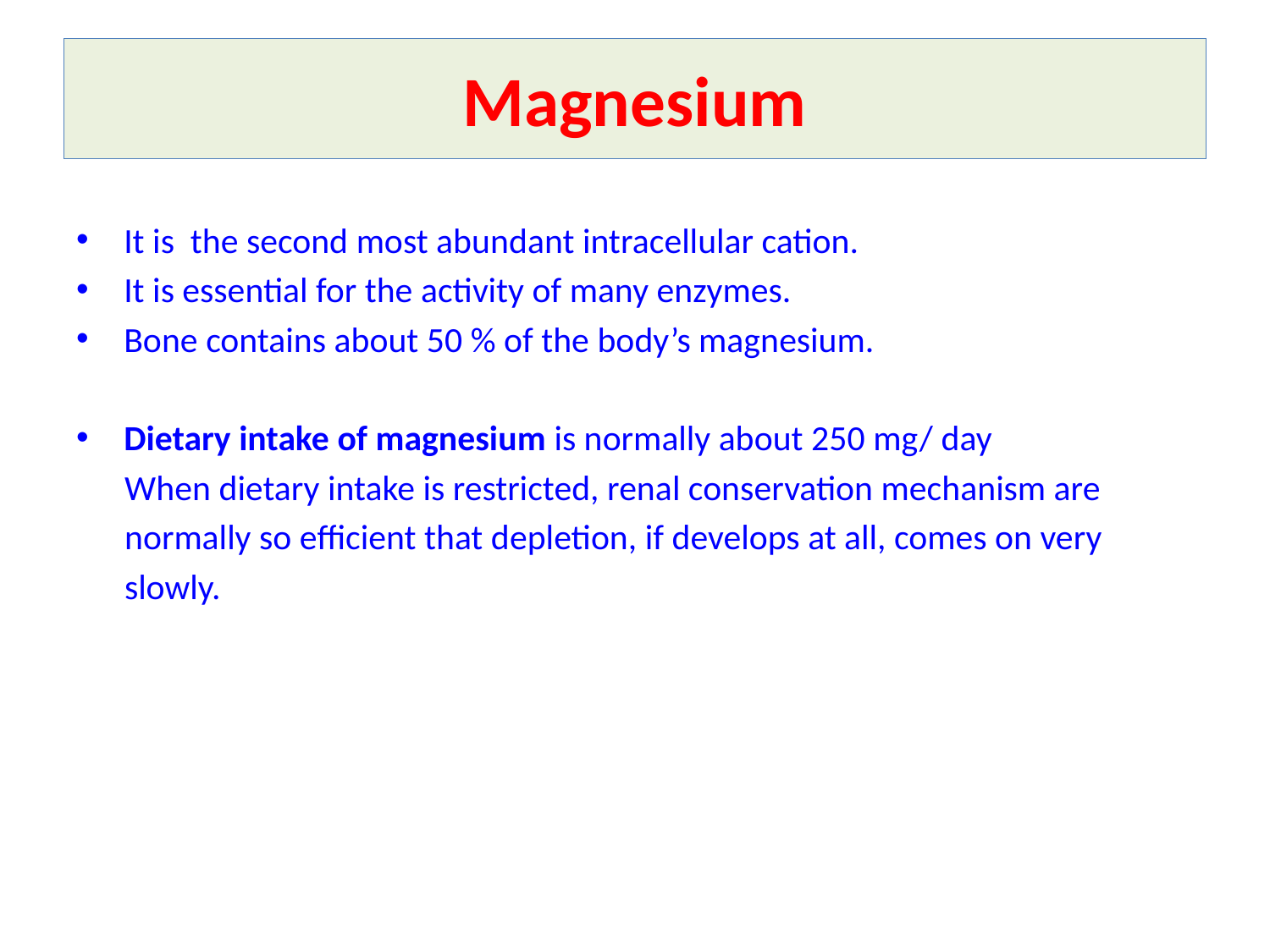

# Magnesium
It is  the second most abundant intracellular cation.
It is essential for the activity of many enzymes.
Bone contains about 50 % of the body’s magnesium.

Dietary intake of magnesium is normally about 250 mg/ day
      When dietary intake is restricted, renal conservation mechanism are
      normally so efficient that depletion, if develops at all, comes on very
      slowly.